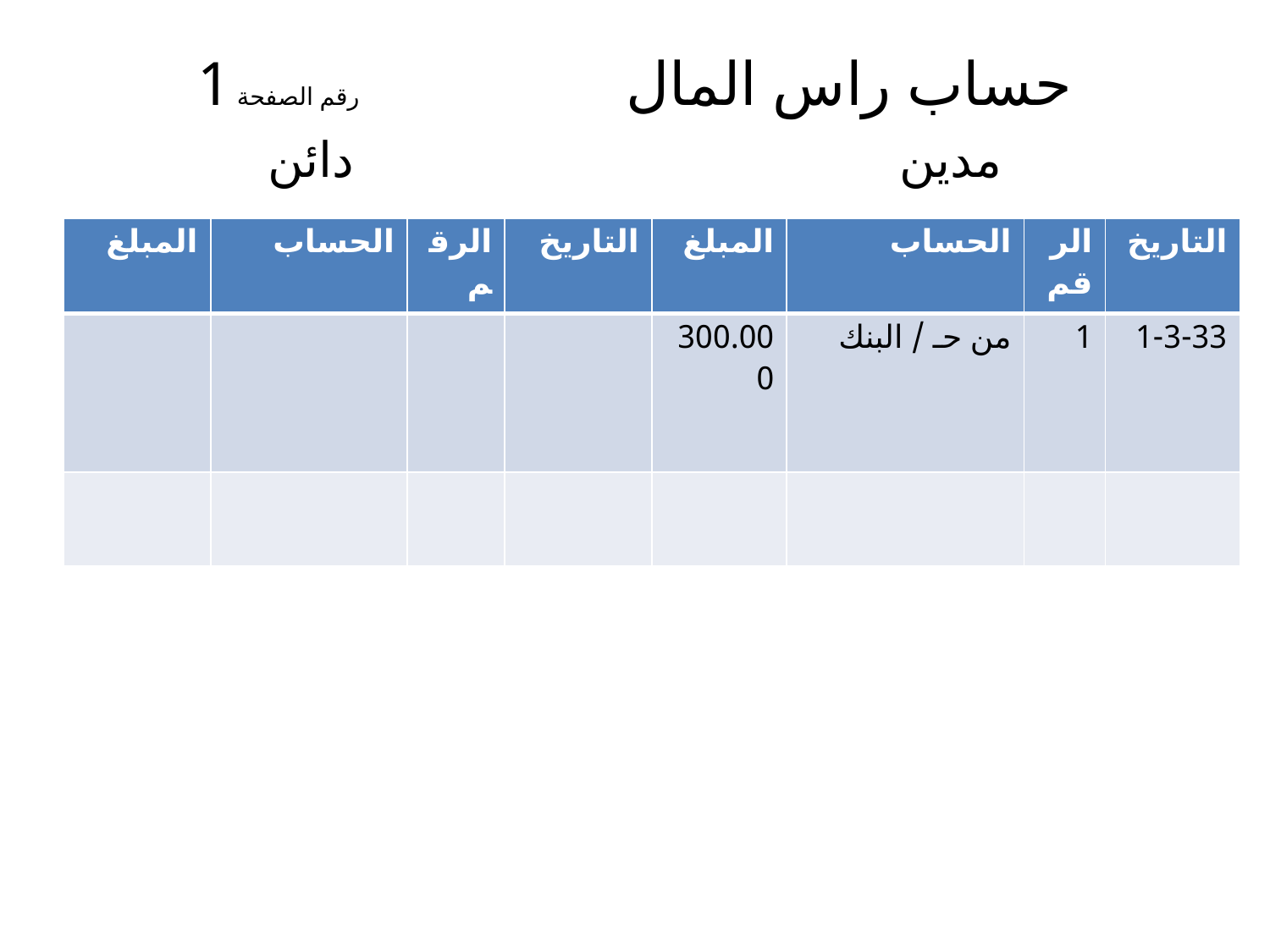

# حساب راس المال                 رقم الصفحة 1 مدين                                   دائن
| المبلغ | الحساب | الرقم | التاريخ | المبلغ | الحساب | الرقم | التاريخ |
| --- | --- | --- | --- | --- | --- | --- | --- |
|  |  |  |  | 300.000 | من حـ / البنك | 1 | 1-3-33 |
|  |  |  |  |  |  |  |  |